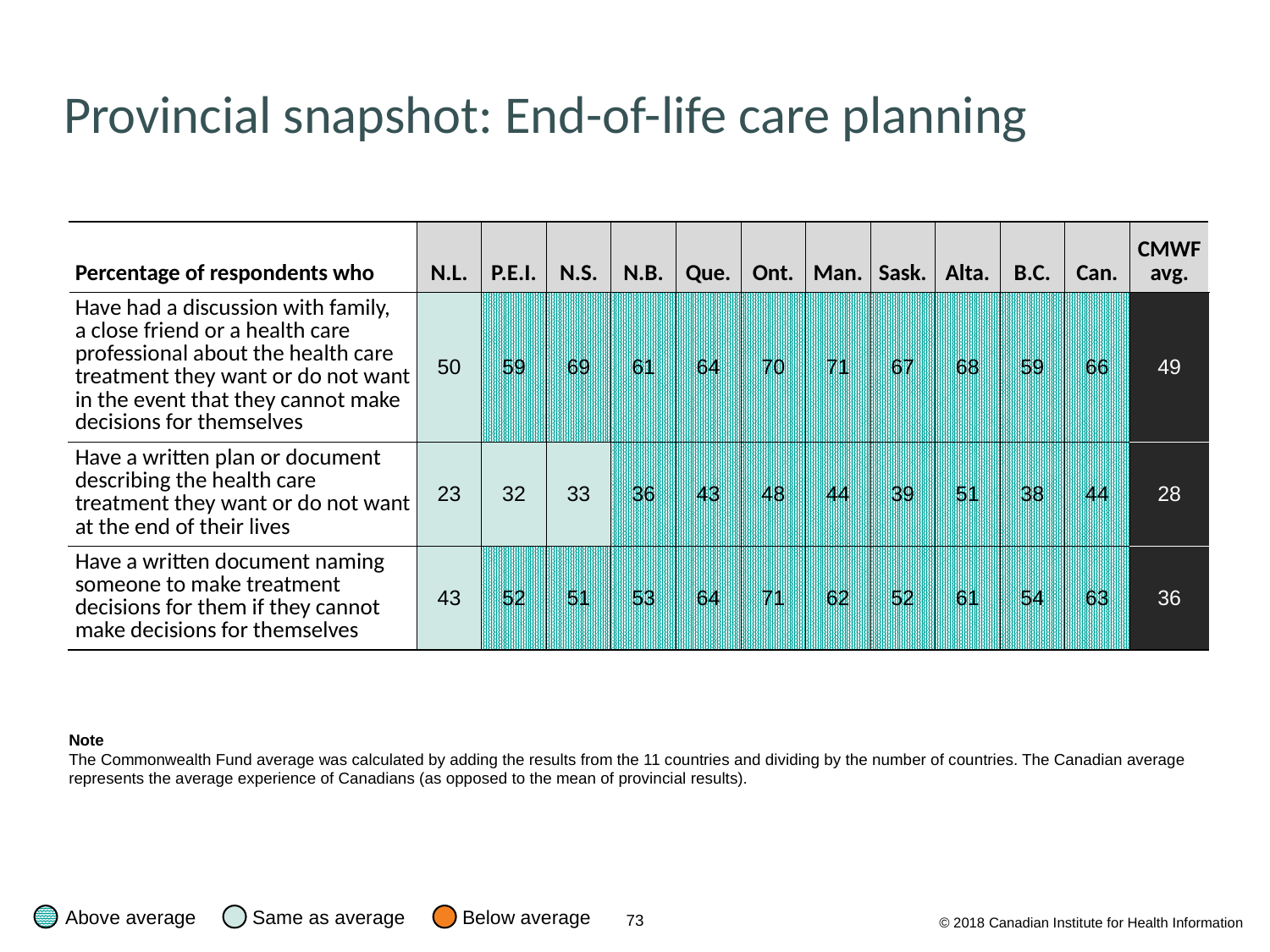

# Provincial snapshot: End-of-life care planning
| Percentage of respondents who | N.L. | P.E.I. | N.S. | N.B. | Que. | Ont. | Man. | Sask. | Alta. | B.C. | Can. | CMWF avg. |
| --- | --- | --- | --- | --- | --- | --- | --- | --- | --- | --- | --- | --- |
| Have had a discussion with family, a close friend or a health care professional about the health care treatment they want or do not want in the event that they cannot make decisions for themselves | 50 | 59 | 69 | 61 | 64 | 70 | 71 | 67 | 68 | 59 | 66 | 49 |
| Have a written plan or document describing the health care treatment they want or do not want at the end of their lives | 23 | 32 | 33 | 36 | 43 | 48 | 44 | 39 | 51 | 38 | 44 | 28 |
| Have a written document naming someone to make treatment decisions for them if they cannot make decisions for themselves | 43 | 52 | 51 | 53 | 64 | 71 | 62 | 52 | 61 | 54 | 63 | 36 |
Note
The Commonwealth Fund average was calculated by adding the results from the 11 countries and dividing by the number of countries. The Canadian average represents the average experience of Canadians (as opposed to the mean of provincial results).
Below average

Above average

Same as average

© 2018 Canadian Institute for Health Information
73